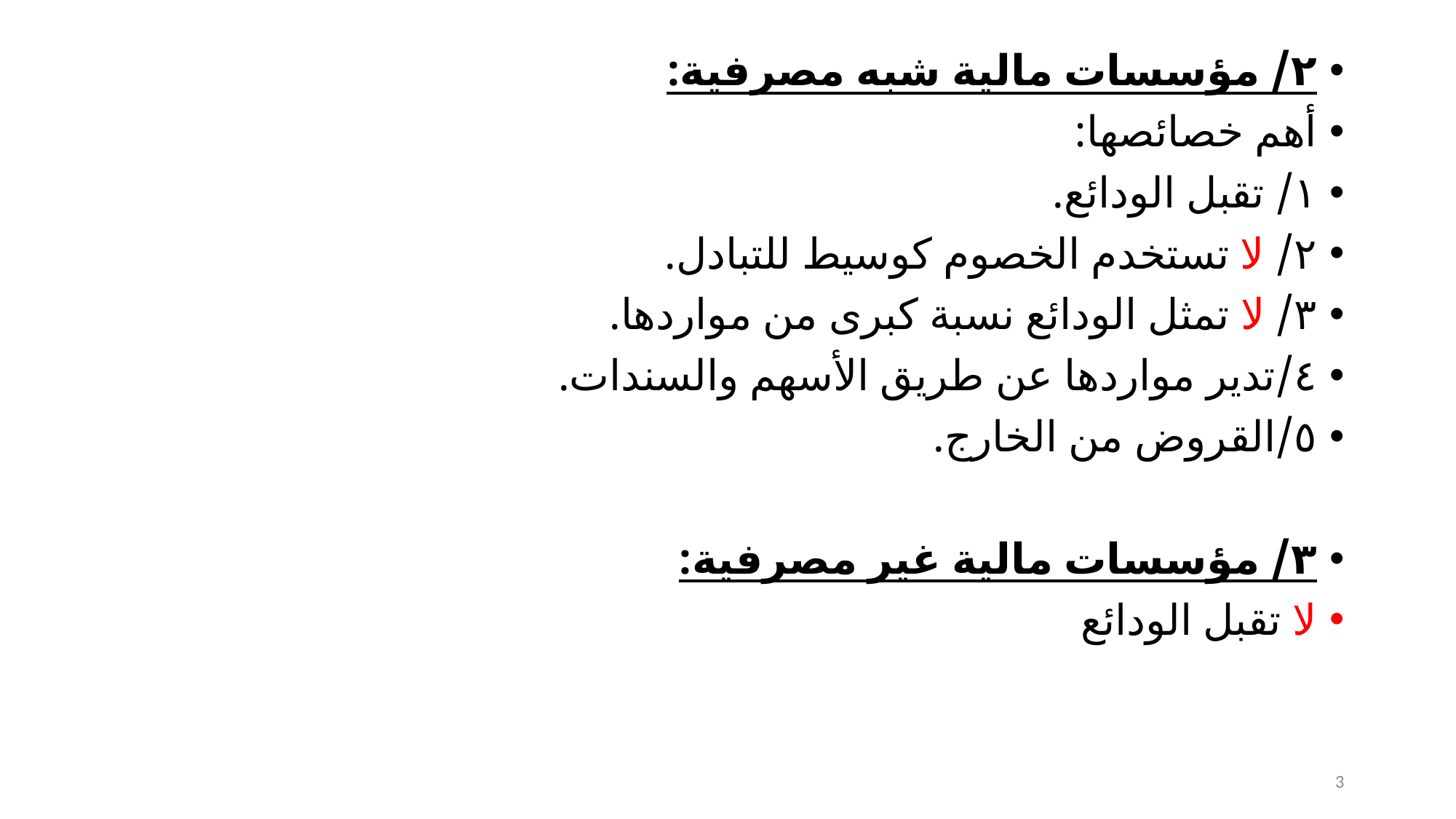

٢/ مؤسسات مالية شبه مصرفية:
أهم خصائصها:
١/ تقبل الودائع.
٢/ لا تستخدم الخصوم كوسيط للتبادل.
٣/ لا تمثل الودائع نسبة كبرى من مواردها.
٤/تدير مواردها عن طريق الأسهم والسندات.
٥/القروض من الخارج.

٣/ مؤسسات مالية غير مصرفية:
لا تقبل الودائع

3